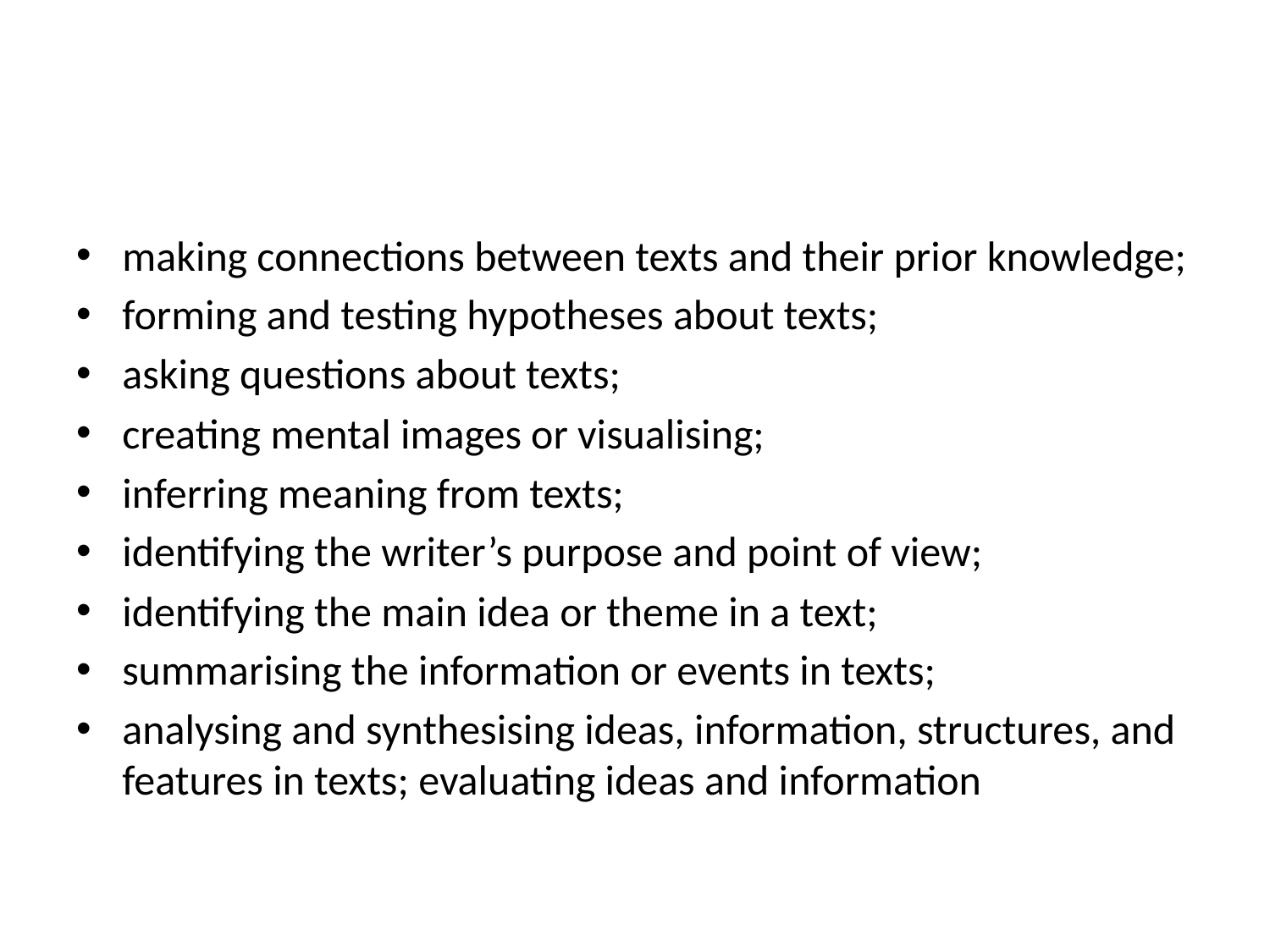

#
making connections between texts and their prior knowledge;
forming and testing hypotheses about texts;
asking questions about texts;
creating mental images or visualising;
inferring meaning from texts;
identifying the writer’s purpose and point of view;
identifying the main idea or theme in a text;
summarising the information or events in texts;
analysing and synthesising ideas, information, structures, and features in texts; evaluating ideas and information